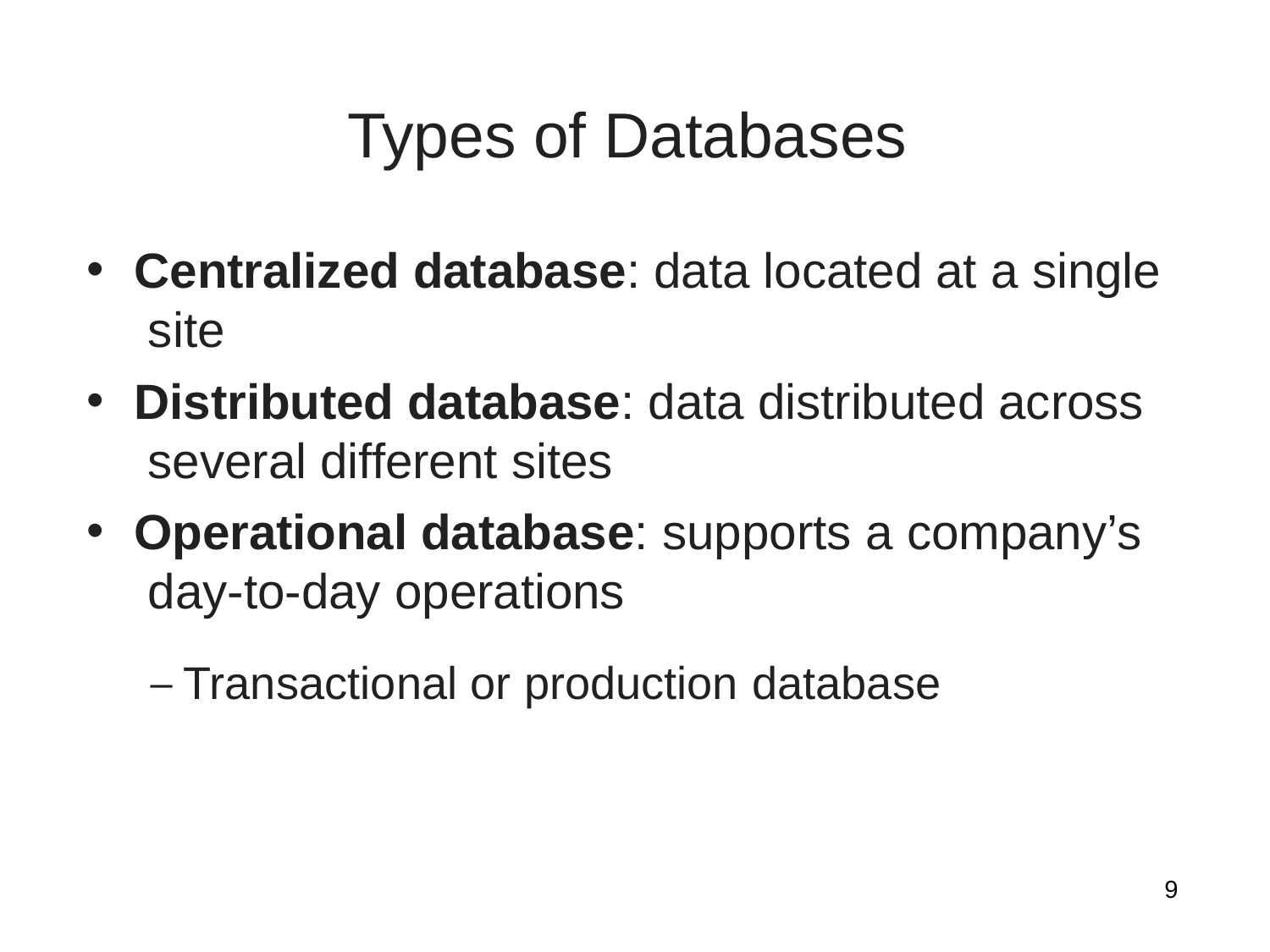

# Types of Databases
Centralized database: data located at a single  site
Distributed database: data distributed across  several different sites
Operational database: supports a company’s  day-to-day operations
– Transactional or production database
9